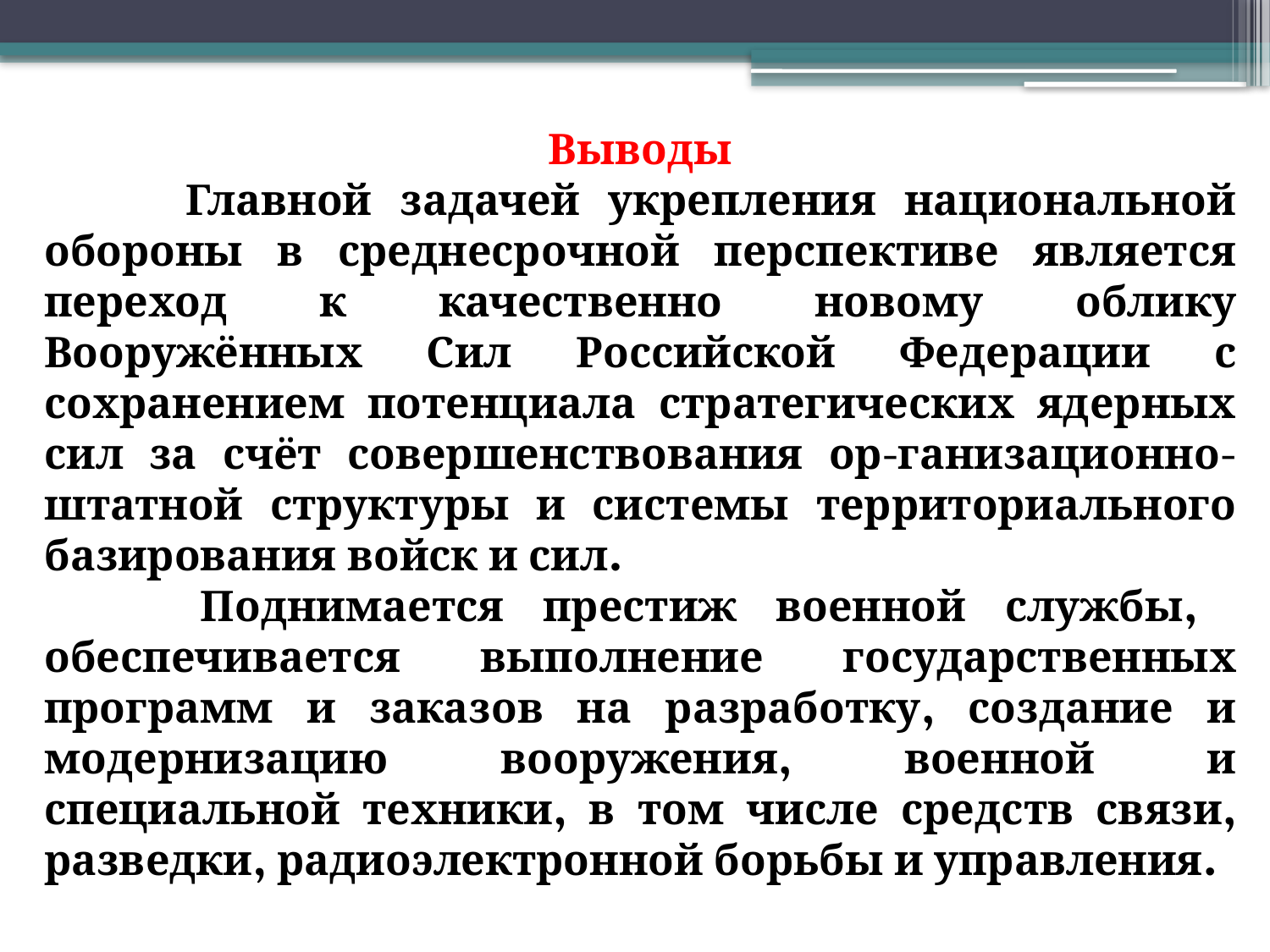

Выводы
     Главной задачей укрепления национальной обороны в среднесрочной перспективе является переход к качественно новому облику Вооружённых Сил Российской Федерации с сохранением потенциала стратегических ядерных сил за счёт совершенствования ор-ганизационно-штатной структуры и системы территориального базирования войск и сил.
    Поднимается престиж военной службы,  обеспечивается выполнение государственных программ и заказов на разработку, создание и модернизацию вооружения, военной и специальной техники, в том числе средств связи, разведки, радиоэлектронной борьбы и управления.